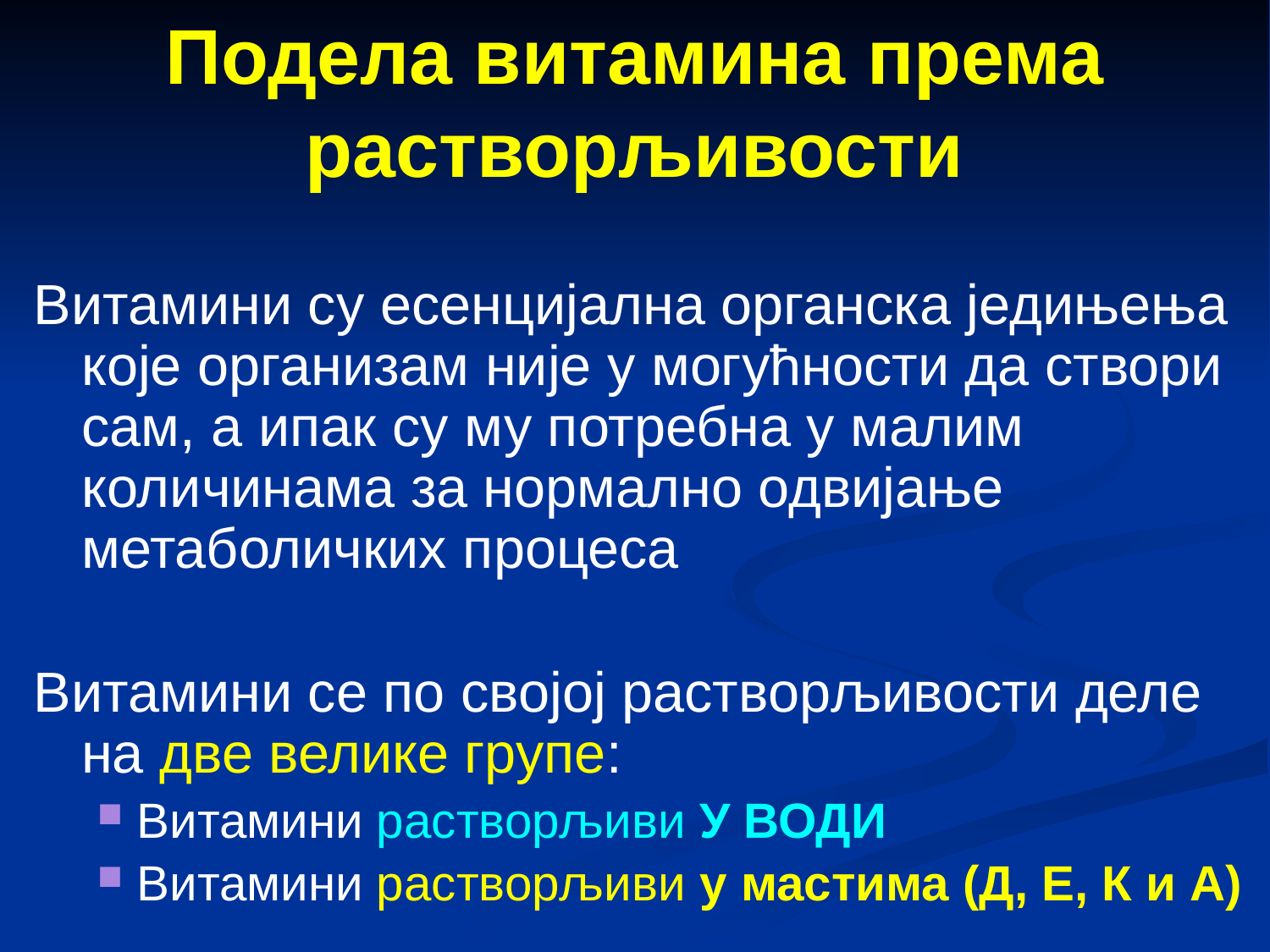

# Подела витамина према растворљивости

Витамини су есенцијална органска једињења које организам није у могућности да створи сам, а ипак су му потребна у малим количинама за нормално одвијање метаболичких процеса

Витамини се по својој растворљивости деле на две велике групе:
Витамини растворљиви У ВОДИ
Витамини растворљиви у мастима (Д, Е, К и А)